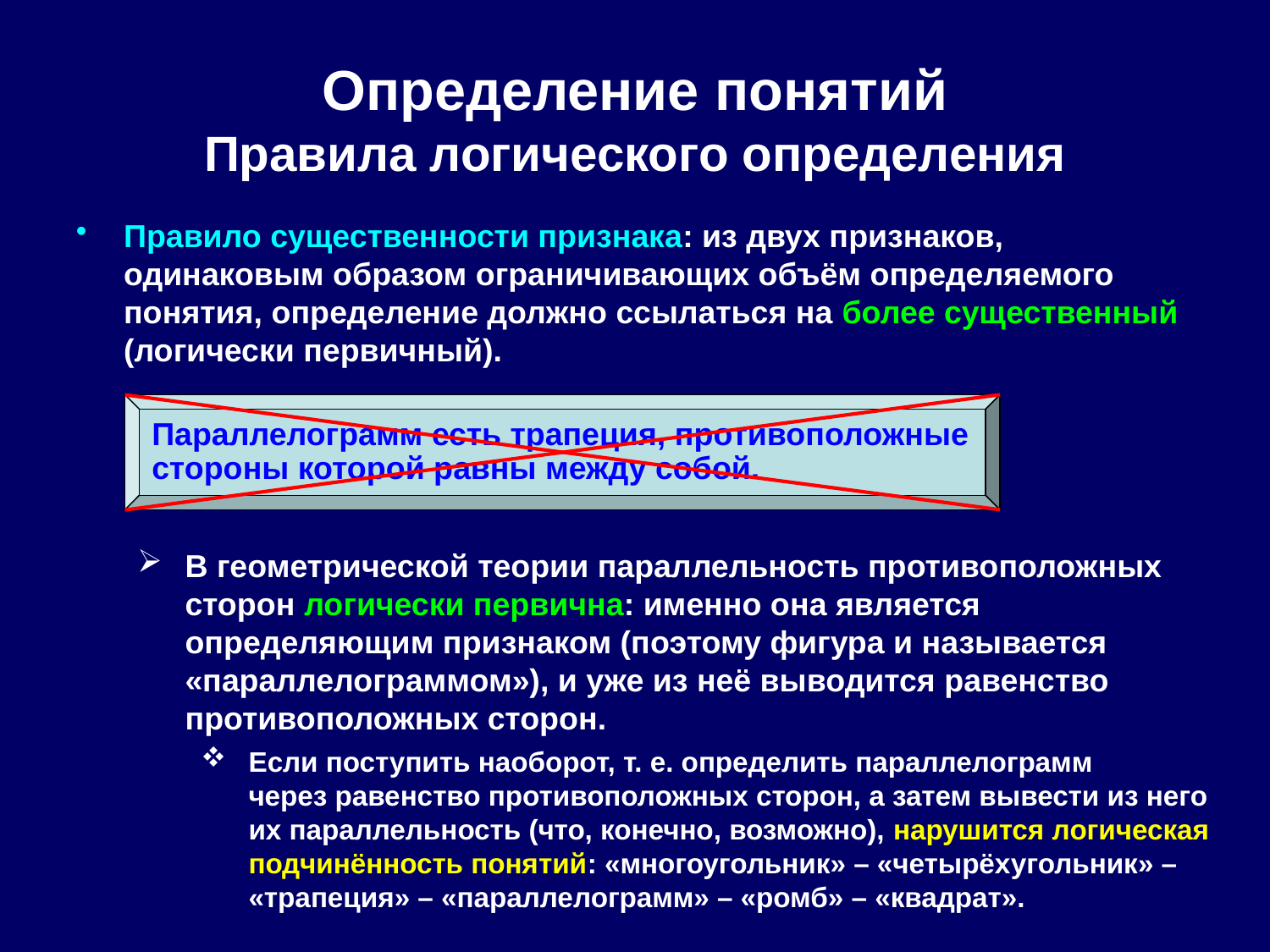

Определение понятий
Правила логического определения
Правило существенности признака: из двух признаков, одинаковым образом ограничивающих объём определяемого понятия, определение должно ссылаться на более существенный (логически первичный).
Параллелограмм есть трапеция, противоположные стороны которой равны между собой.
В геометрической теории параллельность противоположных сторон логически первична: именно она является определяющим признаком (поэтому фигура и называется «параллелограммом»), и уже из неё выводится равенство противоположных сторон.
Если поступить наоборот, т. е. определить параллелограмм
через равенство противоположных сторон, а затем вывести из него
их параллельность (что, конечно, возможно), нарушится логическая подчинённость понятий: «многоугольник» – «четырёхугольник» – «трапеция» – «параллелограмм» – «ромб» – «квадрат».